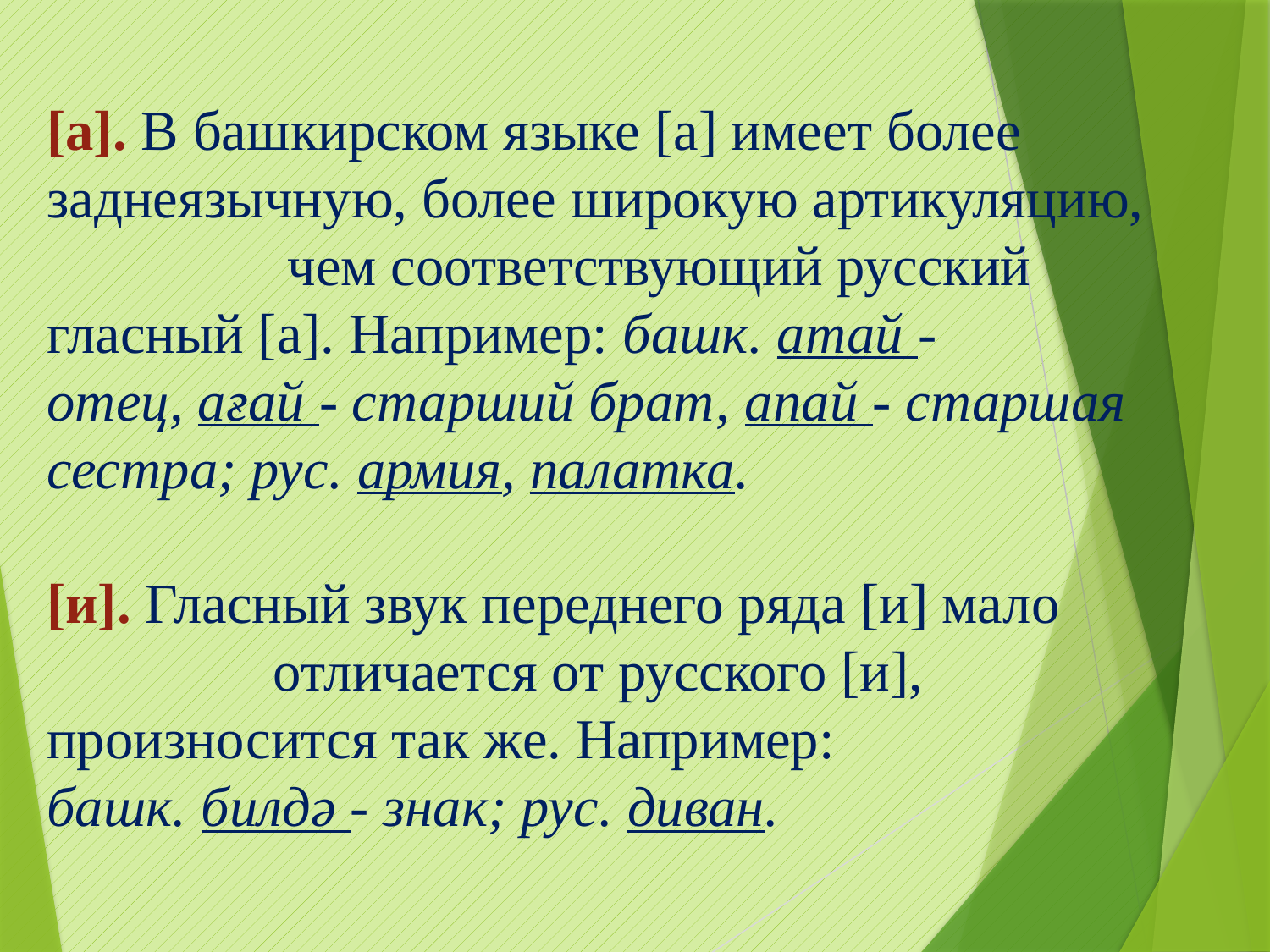

[а]. В башкирском языке [а] имеет более заднеязычную, более широкую артикуляцию,                  чем соответствующий русский гласный [а]. Например: башк. атай - отец, ағай - старший брат, апай - старшая сестра; рус. армия, палатка.

[и]. Гласный звук переднего ряда [и] мало                      отличается от русского [и], произносится так же. Например: башк. билдә - знак; рус. диван.